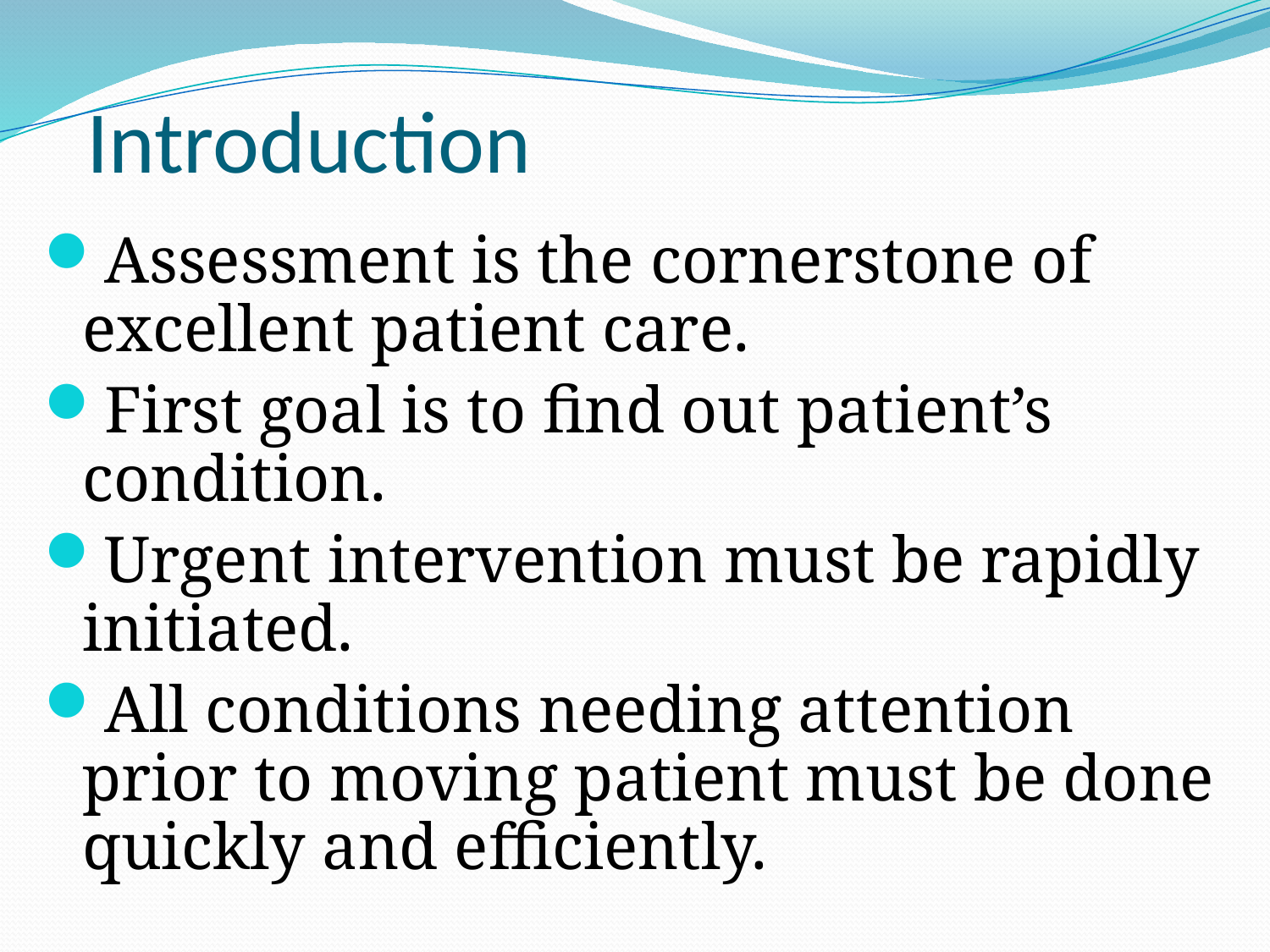

# Introduction
Assessment is the cornerstone of excellent patient care.
First goal is to find out patient’s condition.
Urgent intervention must be rapidly initiated.
All conditions needing attention prior to moving patient must be done quickly and efficiently.